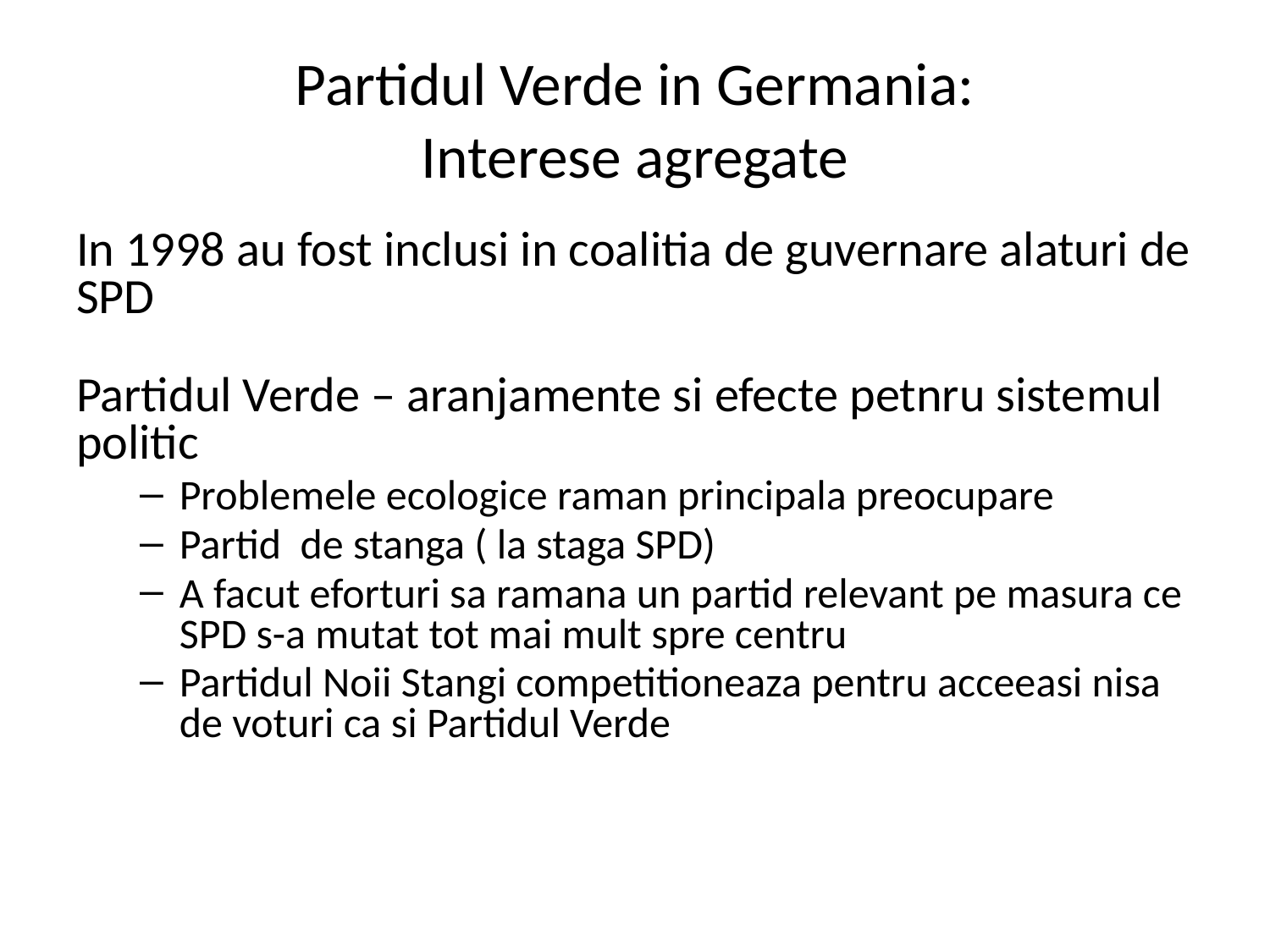

# Partidul Verde in Germania: Interese agregate
In 1998 au fost inclusi in coalitia de guvernare alaturi de SPD

Partidul Verde – aranjamente si efecte petnru sistemul politic
Problemele ecologice raman principala preocupare
Partid  de stanga ( la staga SPD)
A facut eforturi sa ramana un partid relevant pe masura ce SPD s-a mutat tot mai mult spre centru
Partidul Noii Stangi competitioneaza pentru acceeasi nisa de voturi ca si Partidul Verde